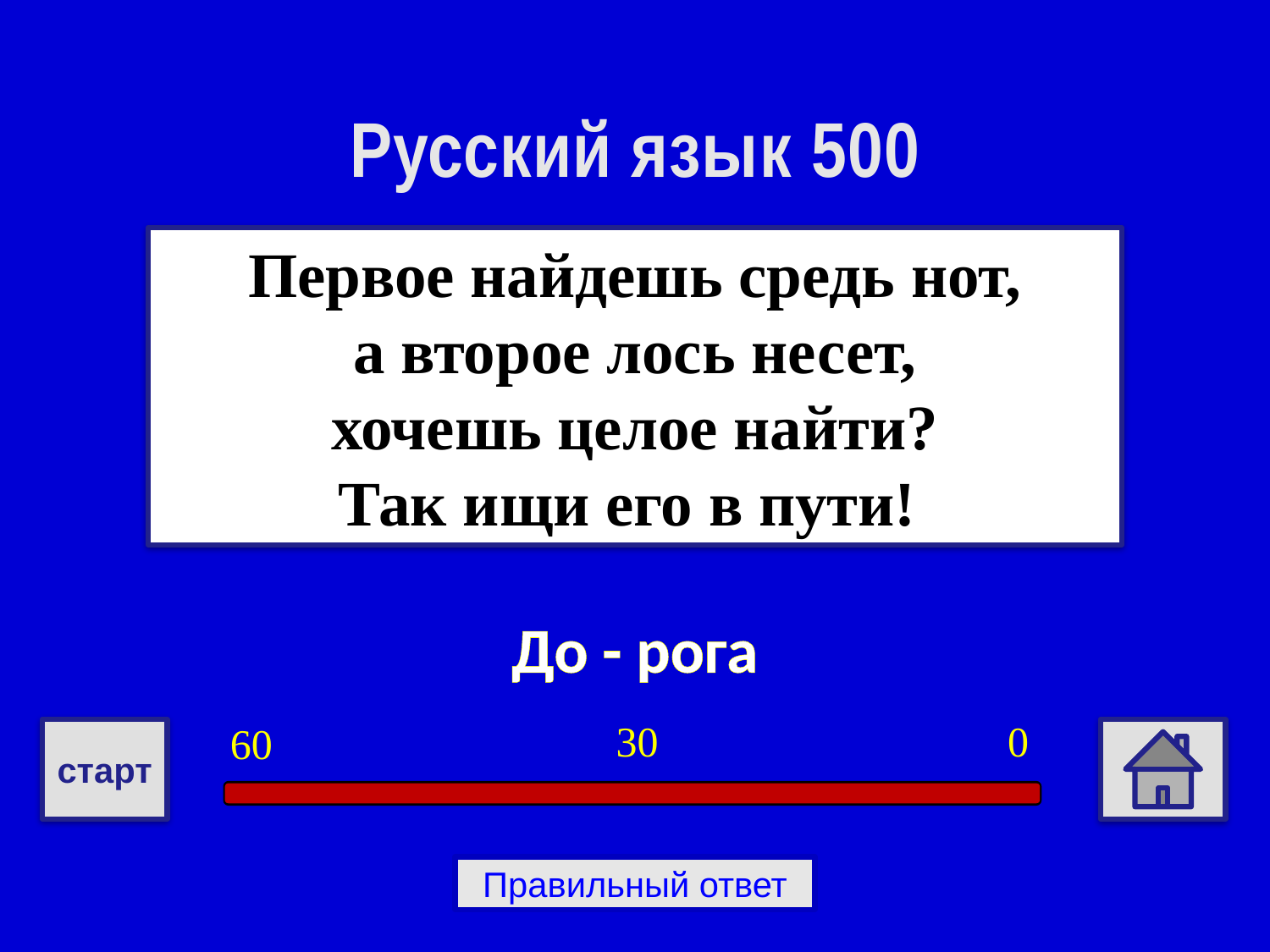

Русский язык 500
Первое найдешь средь нот,
а второе лось несет,
хочешь целое найти?
Так ищи его в пути!
До - рога
30
0
60
старт

Правильный ответ